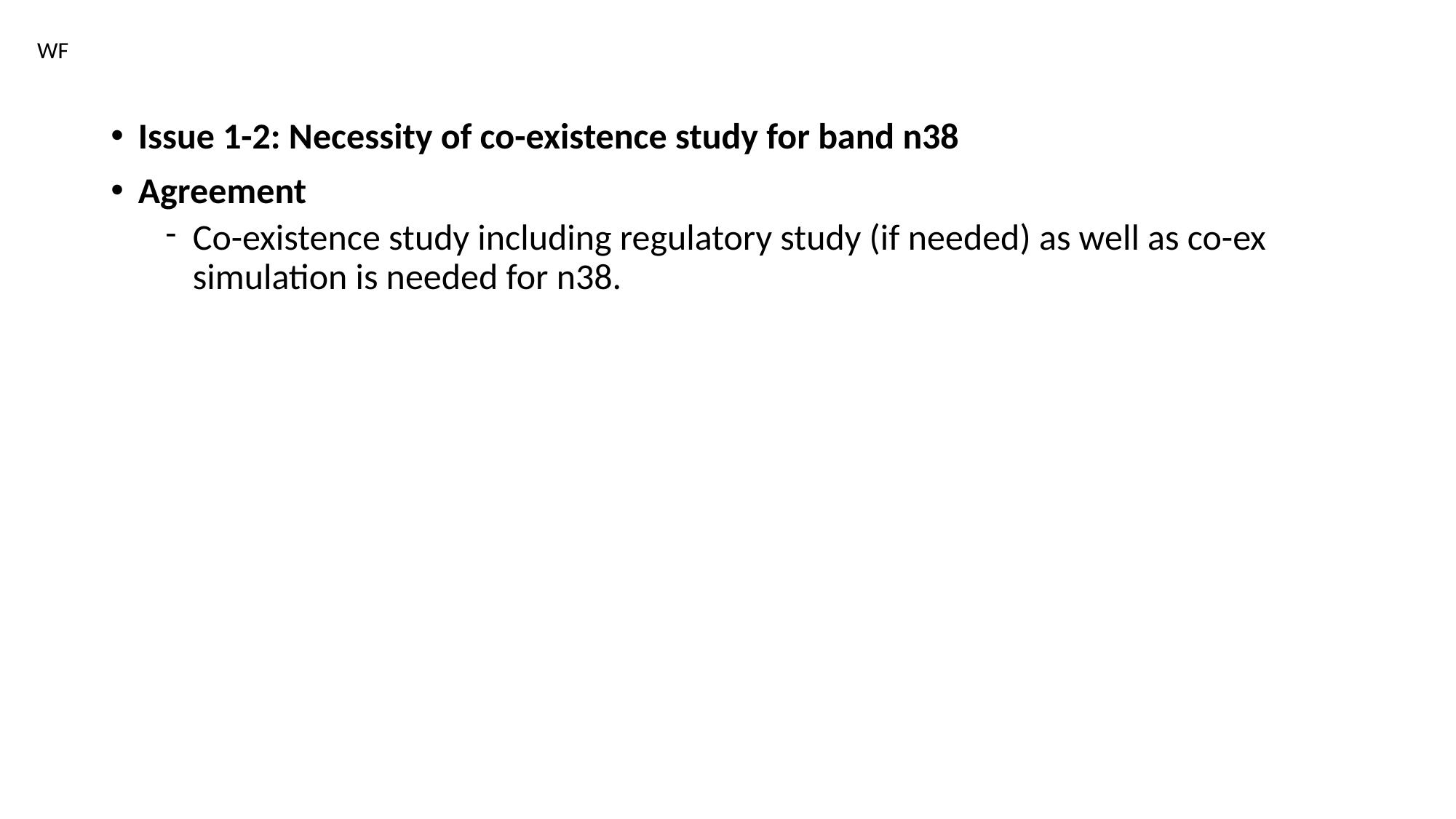

# WF
Issue 1-2: Necessity of co-existence study for band n38
Agreement
Co-existence study including regulatory study (if needed) as well as co-ex simulation is needed for n38.